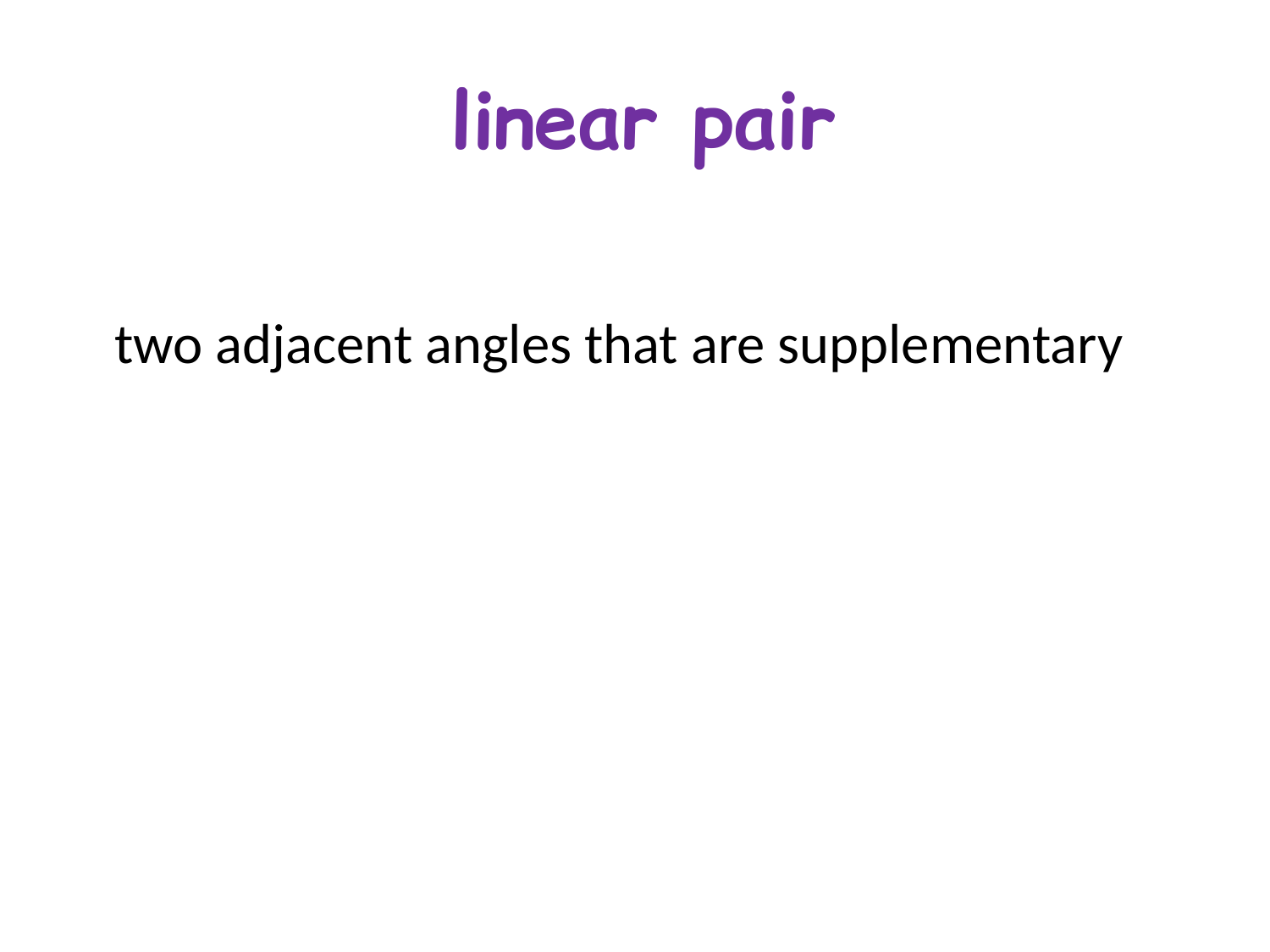

# linear pair

   two adjacent angles that are supplementary